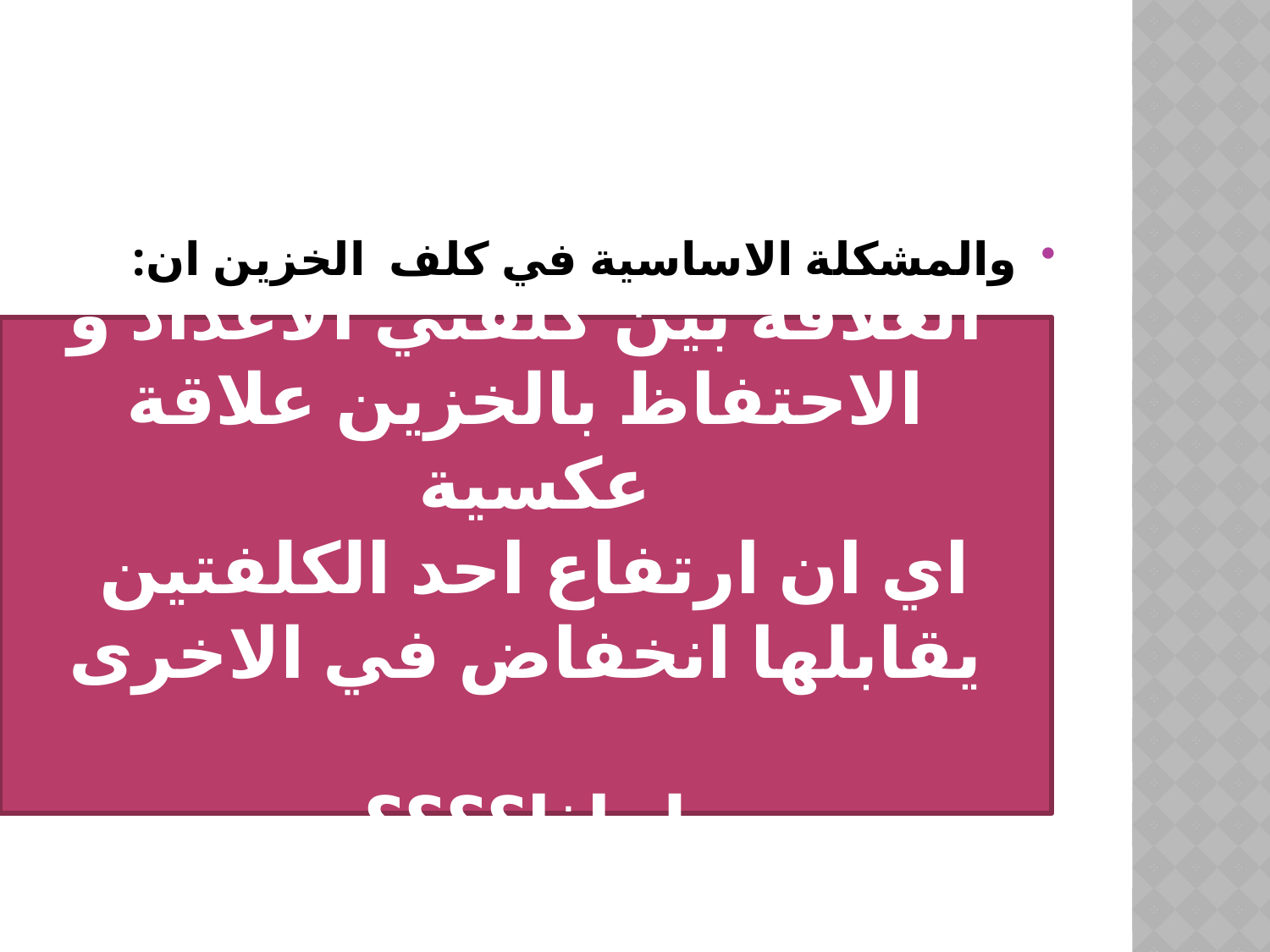

#
والمشكلة الاساسية في كلف  الخزين ان:

العلاقه بين كلفتي الاعداد و الاحتفاظ بالخزين علاقة عكسية
اي ان ارتفاع احد الكلفتين  يقابلها انخفاض في الاخرى

لماذا؟؟؟؟